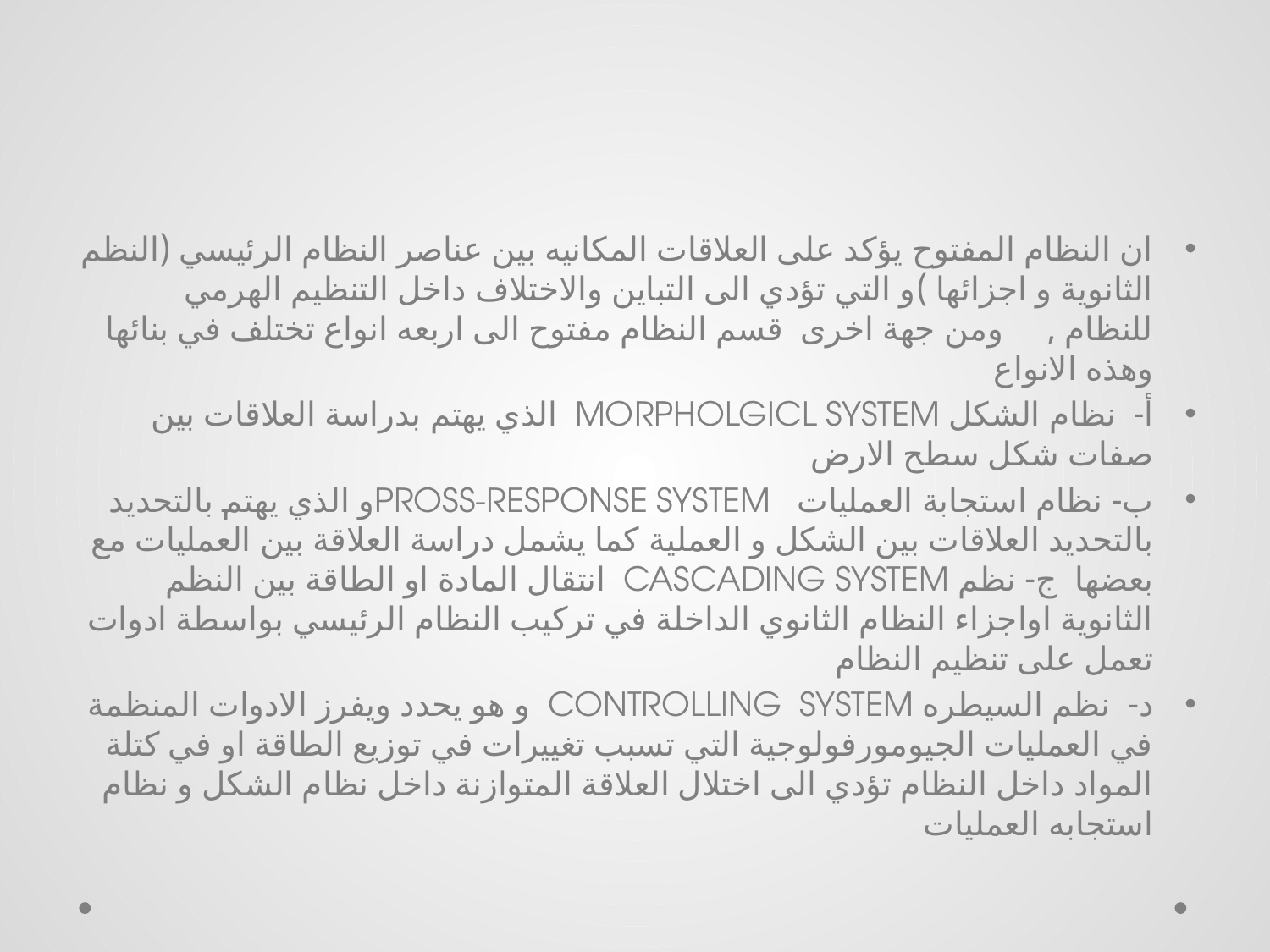

ان النظام المفتوح يؤكد على العلاقات المكانيه بين عناصر النظام الرئيسي (النظم الثانوية و اجزائها )و التي تؤدي الى التباين والاختلاف داخل التنظيم الهرمي للنظام ,     ومن جهة اخرى  قسم النظام مفتوح الى اربعه انواع تختلف في بنائها وهذه الانواع
أ-  نظام الشكل MORPHOLGICL SYSTEM  الذي يهتم بدراسة العلاقات بين صفات شكل سطح الارض
ب- نظام استجابة العمليات   PROSS-RESPONSE SYSTEMو الذي يهتم بالتحديد بالتحديد العلاقات بين الشكل و العملية كما يشمل دراسة العلاقة بين العمليات مع بعضها  ج- نظم CASCADING SYSTEM  انتقال المادة او الطاقة بين النظم الثانوية اواجزاء النظام الثانوي الداخلة في تركيب النظام الرئيسي بواسطة ادوات تعمل على تنظيم النظام
د-  نظم السيطره CONTROLLING  SYSTEM  و هو يحدد ويفرز الادوات المنظمة في العمليات الجيومورفولوجية التي تسبب تغييرات في توزيع الطاقة او في كتلة المواد داخل النظام تؤدي الى اختلال العلاقة المتوازنة داخل نظام الشكل و نظام استجابه العمليات